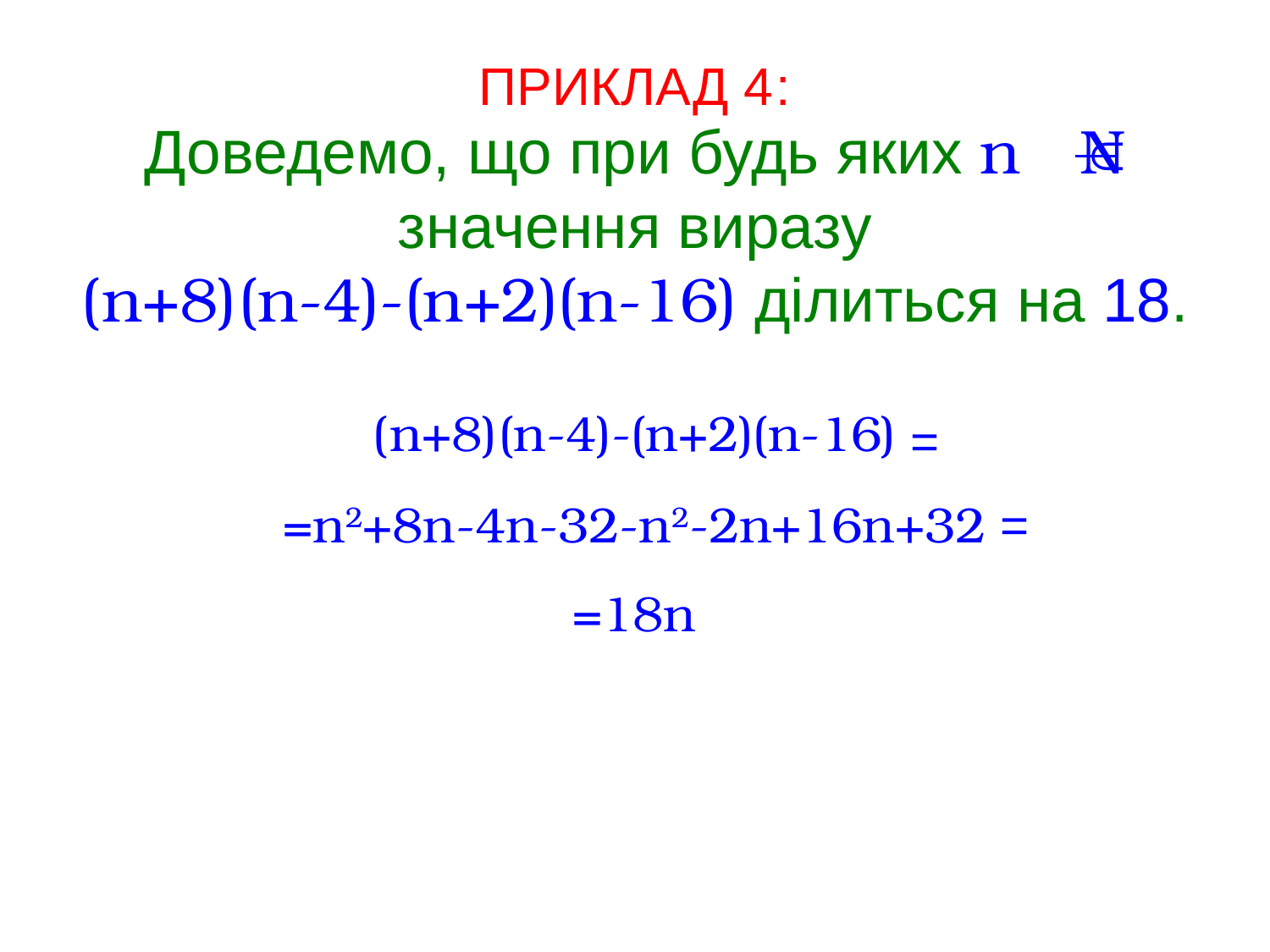

ПРИКЛАД 4:
Доведемо, що при будь яких n   N
значення виразу
(n+8)(n-4)-(n+2)(n-16) ділиться на 18.
∩
(n+8)(n-4)-(n+2)(n-16)
=
=n2+8n-4n-32-n2-2n+16n+32
=
=18n